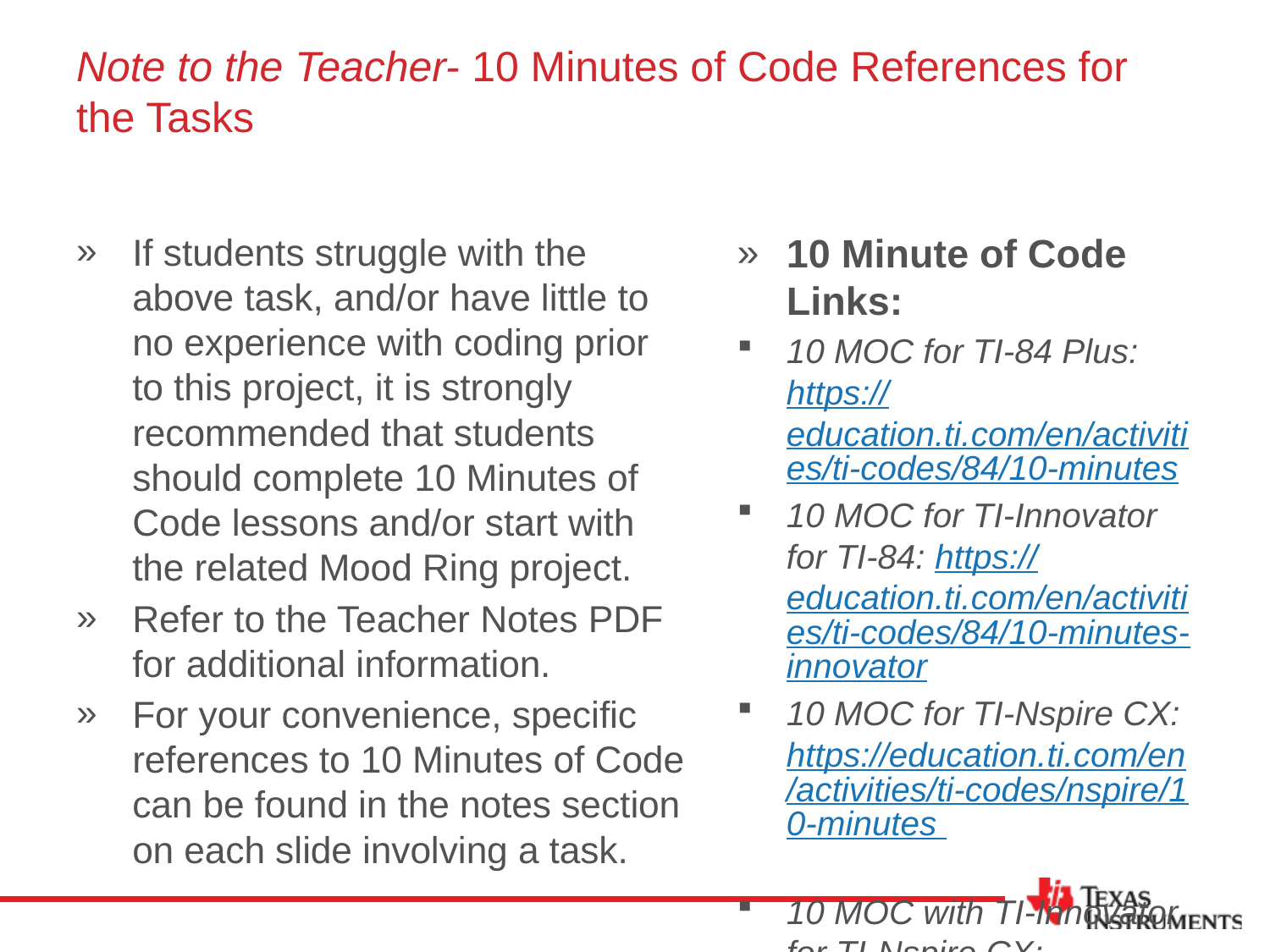

# Note to the Teacher- 10 Minutes of Code References for the Tasks
If students struggle with the above task, and/or have little to no experience with coding prior to this project, it is strongly recommended that students should complete 10 Minutes of Code lessons and/or start with the related Mood Ring project.
Refer to the Teacher Notes PDF for additional information.
For your convenience, specific references to 10 Minutes of Code can be found in the notes section on each slide involving a task.
10 Minute of Code Links:
10 MOC for TI-84 Plus: https://education.ti.com/en/activities/ti-codes/84/10-minutes
10 MOC for TI-Innovator for TI-84: https://education.ti.com/en/activities/ti-codes/84/10-minutes-innovator
10 MOC for TI-Nspire CX: https://education.ti.com/en/activities/ti-codes/nspire/10-minutes
10 MOC with TI-Innovator for TI-Nspire CX: https://education.ti.com/en/activities/ti-codes/nspire/10-minutes-innovator